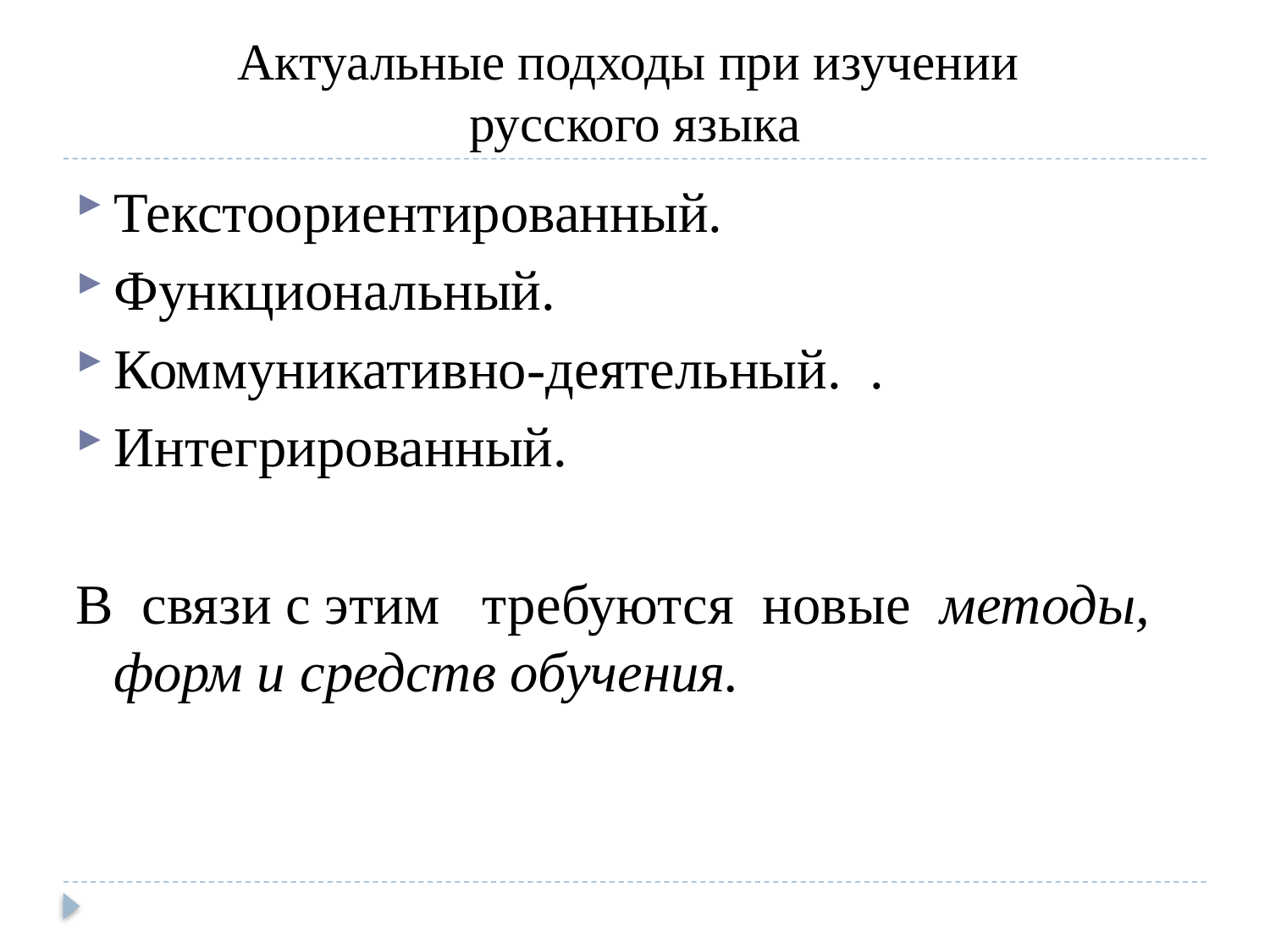

# Актуальные подходы при изучении русского языка
Текстоориентированный.
Функциональный.
Коммуникативно-деятельный.  .
Интегрированный.

В  связи с этим   требуются  новые  методы, форм и средств обучения.